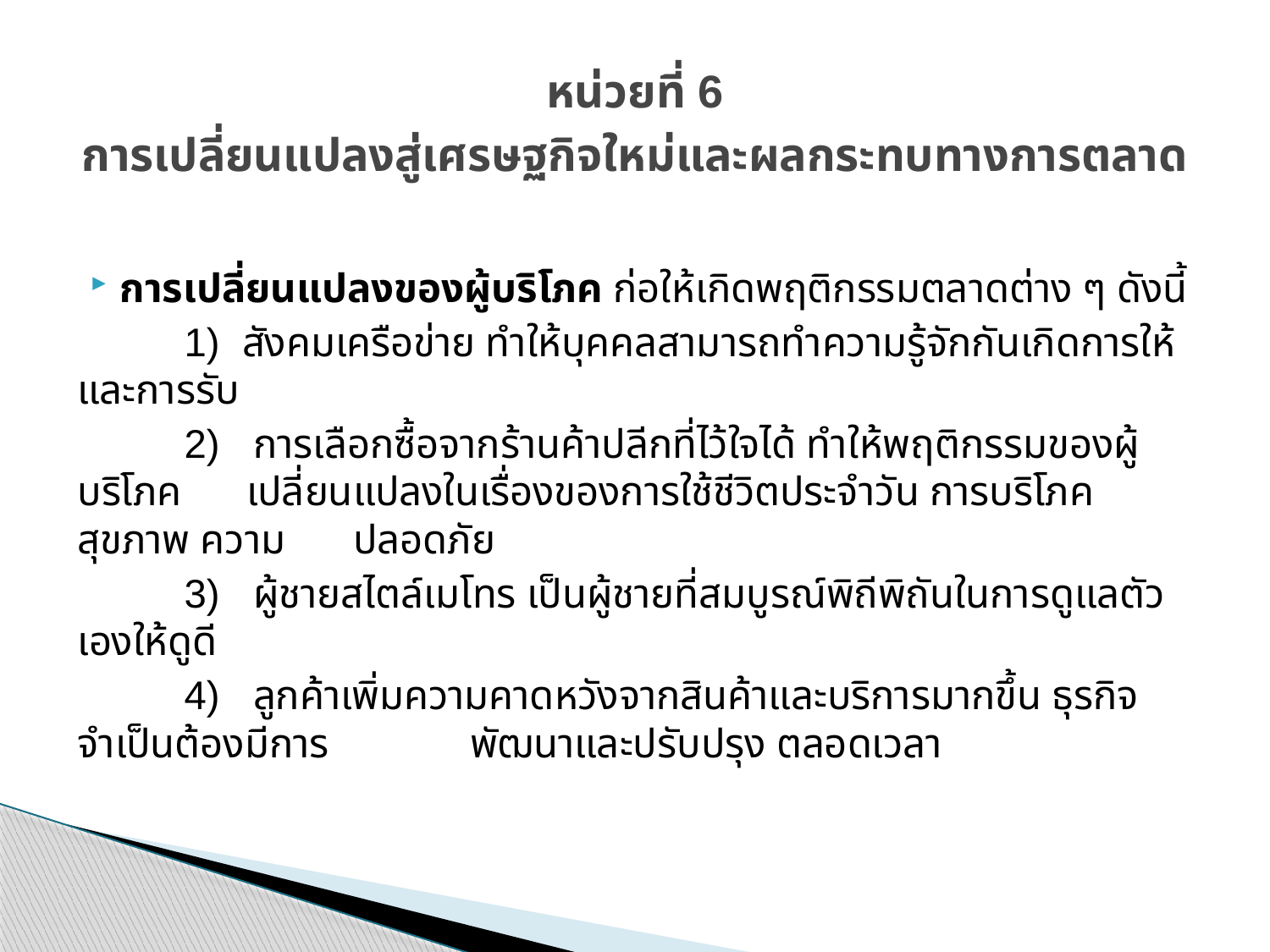

# หน่วยที่ 6 การเปลี่ยนแปลงสู่เศรษฐกิจใหม่และผลกระทบทางการตลาด
การเปลี่ยนแปลงของผู้บริโภค ก่อให้เกิดพฤติกรรมตลาดต่าง ๆ ดังนี้
	1)  สังคมเครือข่าย ทำให้บุคคลสามารถทำความรู้จักกันเกิดการให้และการรับ
	2)   การเลือกซื้อจากร้านค้าปลีกที่ไว้ใจได้ ทำให้พฤติกรรมของผู้บริโภค	      เปลี่ยนแปลงในเรื่องของการใช้ชีวิตประจำวัน การบริโภค สุขภาพ ความ	      ปลอดภัย
	3)   ผู้ชายสไตล์เมโทร เป็นผู้ชายที่สมบูรณ์พิถีพิถันในการดูแลตัวเองให้ดูดี
	4)   ลูกค้าเพิ่มความคาดหวังจากสินค้าและบริการมากขึ้น ธุรกิจจำเป็นต้องมีการ	       พัฒนาและปรับปรุง ตลอดเวลา